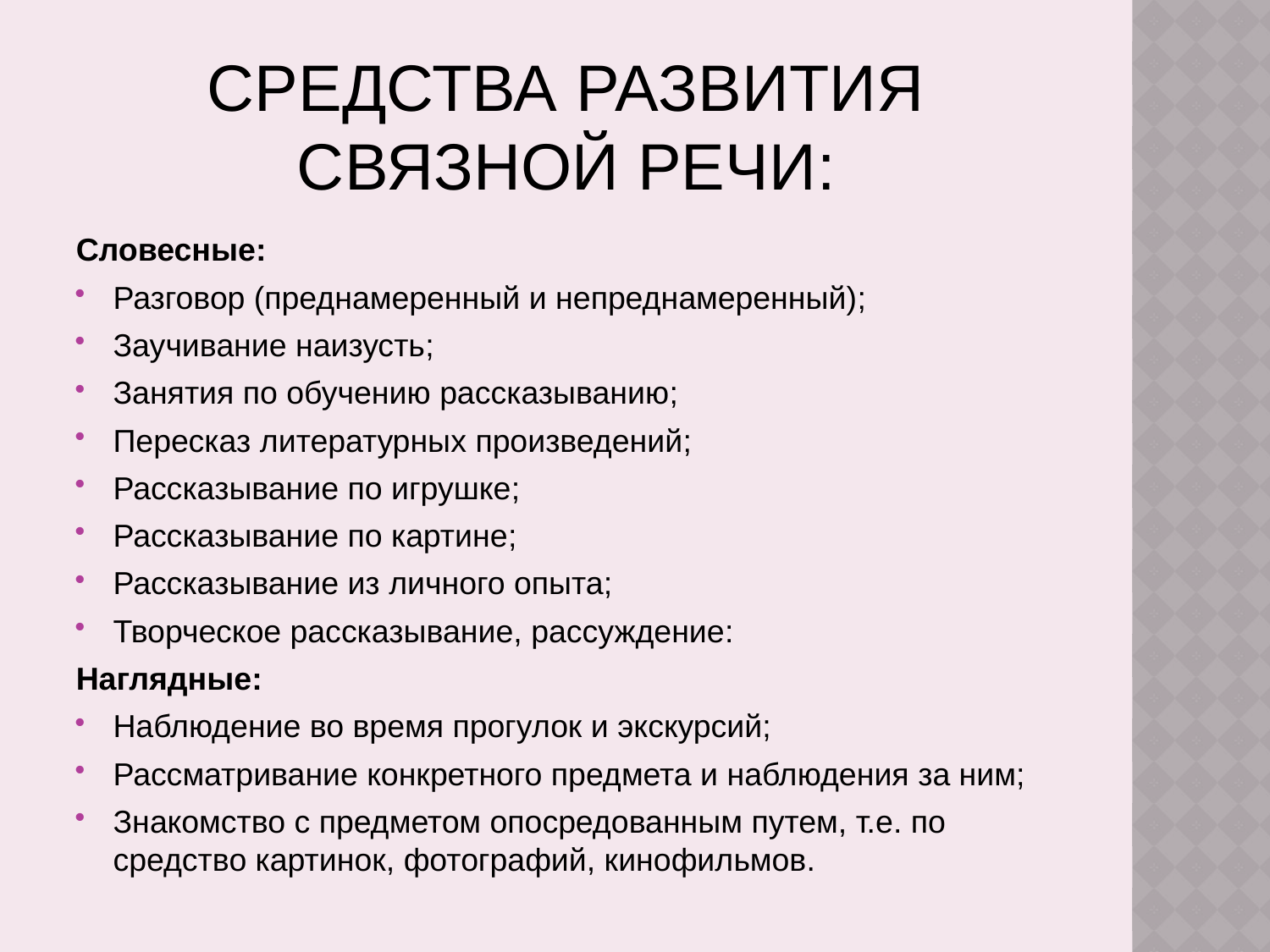

# Средства развития связной речи:
Словесные:
Разговор (преднамеренный и непреднамеренный);
Заучивание наизусть;
Занятия по обучению рассказыванию;
Пересказ литературных произведений;
Рассказывание по игрушке;
Рассказывание по картине;
Рассказывание из личного опыта;
Творческое рассказывание, рассуждение:
Наглядные:
Наблюдение во время прогулок и экскурсий;
Рассматривание конкретного предмета и наблюдения за ним;
Знакомство с предметом опосредованным путем, т.е. по средство картинок, фотографий, кинофильмов.